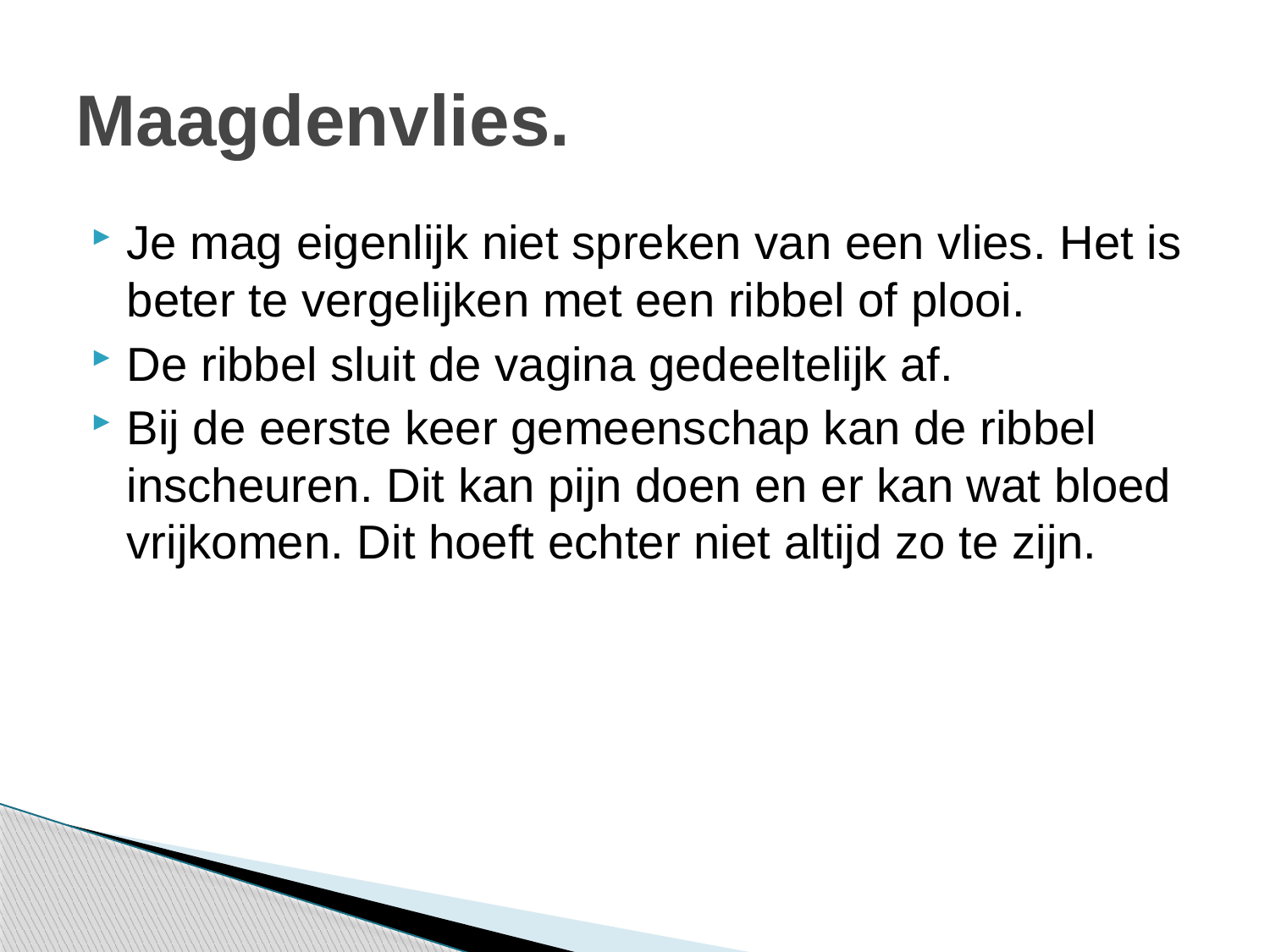

# Maagdenvlies.
Je mag eigenlijk niet spreken van een vlies. Het is beter te vergelijken met een ribbel of plooi.
De ribbel sluit de vagina gedeeltelijk af.
Bij de eerste keer gemeenschap kan de ribbel inscheuren. Dit kan pijn doen en er kan wat bloed vrijkomen. Dit hoeft echter niet altijd zo te zijn.